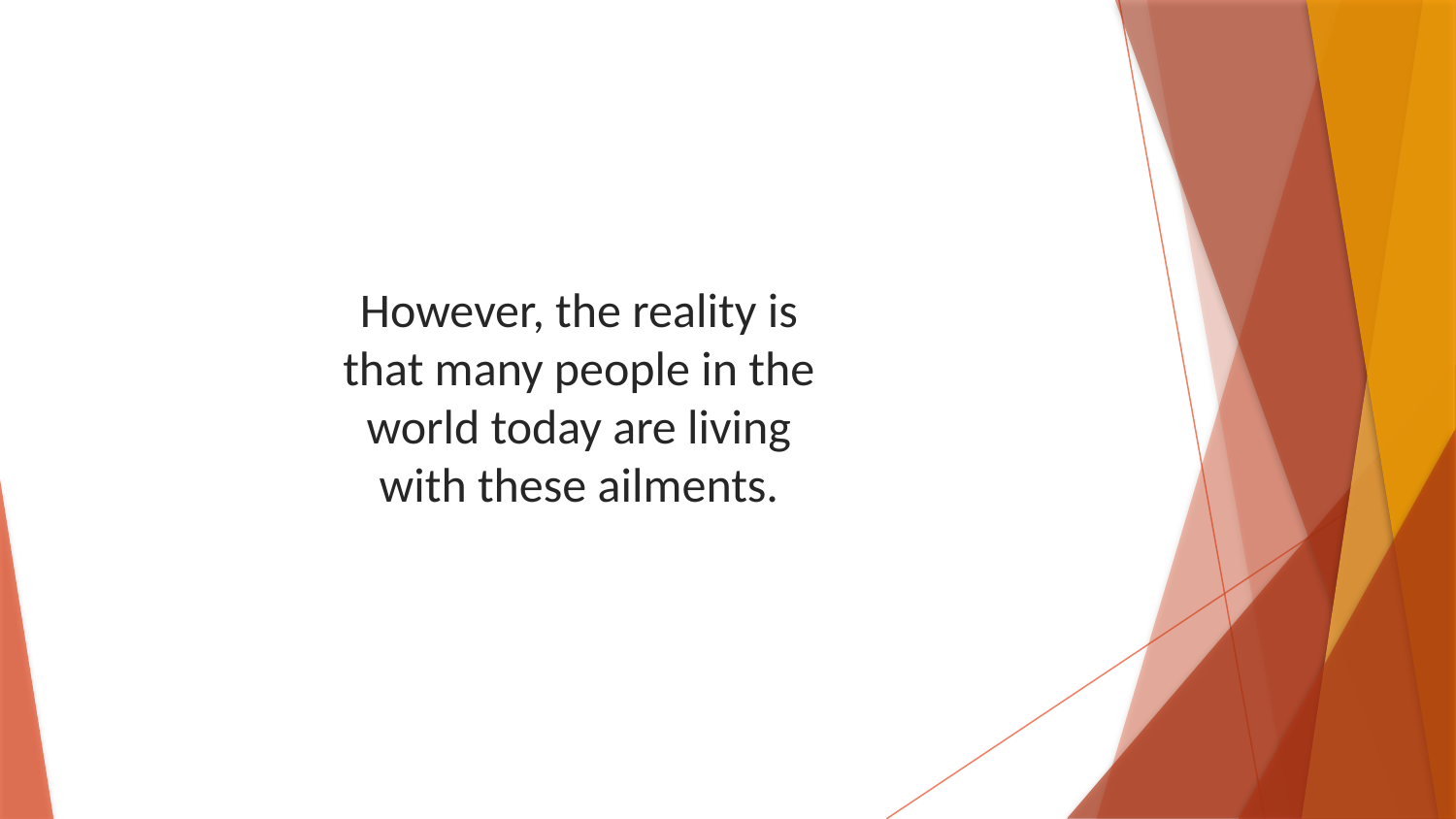

However, the reality is that many people in the world today are living with these ailments.